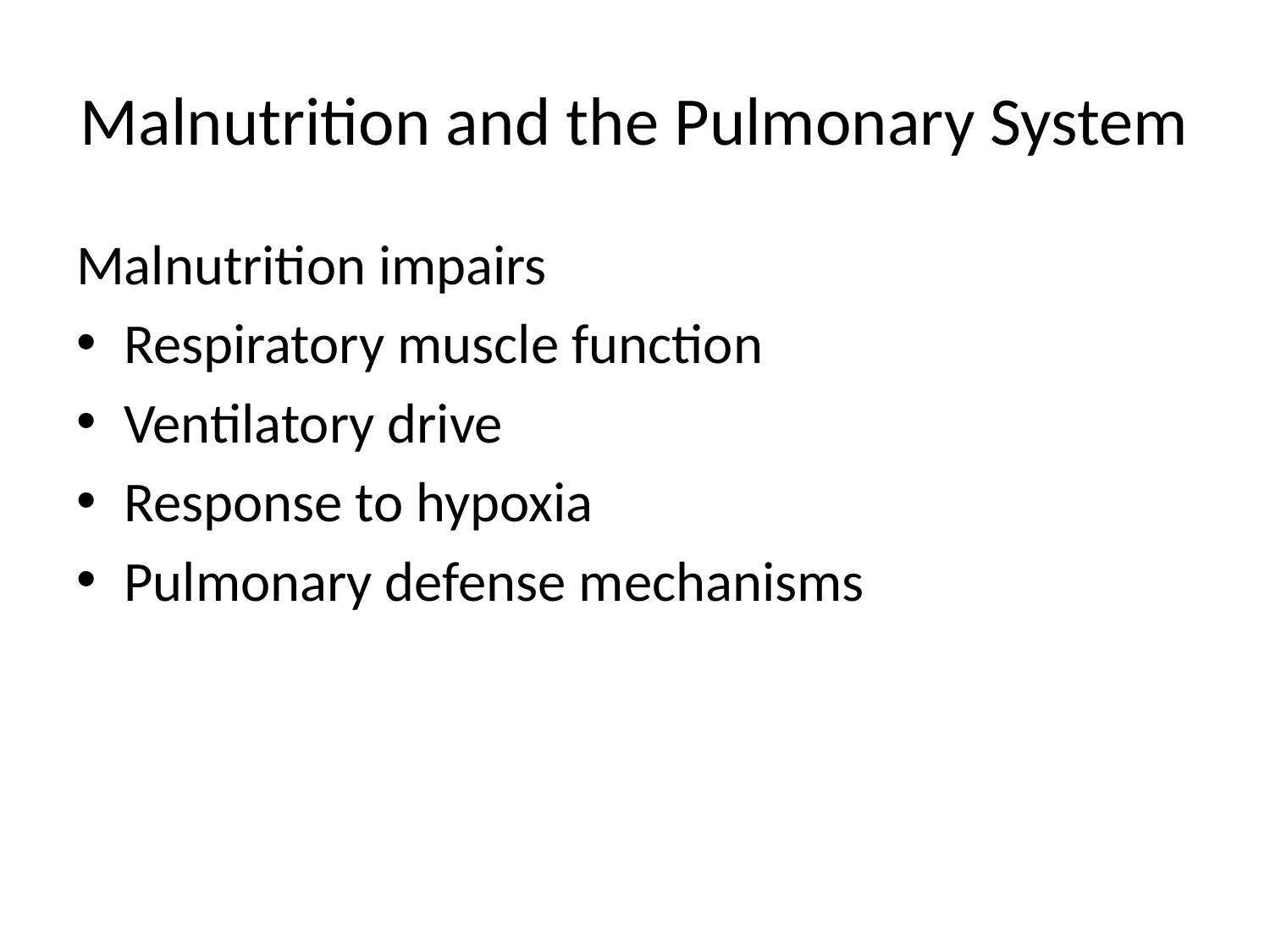

# Malnutrition and the Pulmonary System
Malnutrition impairs
Respiratory muscle function
Ventilatory drive
Response to hypoxia
Pulmonary defense mechanisms